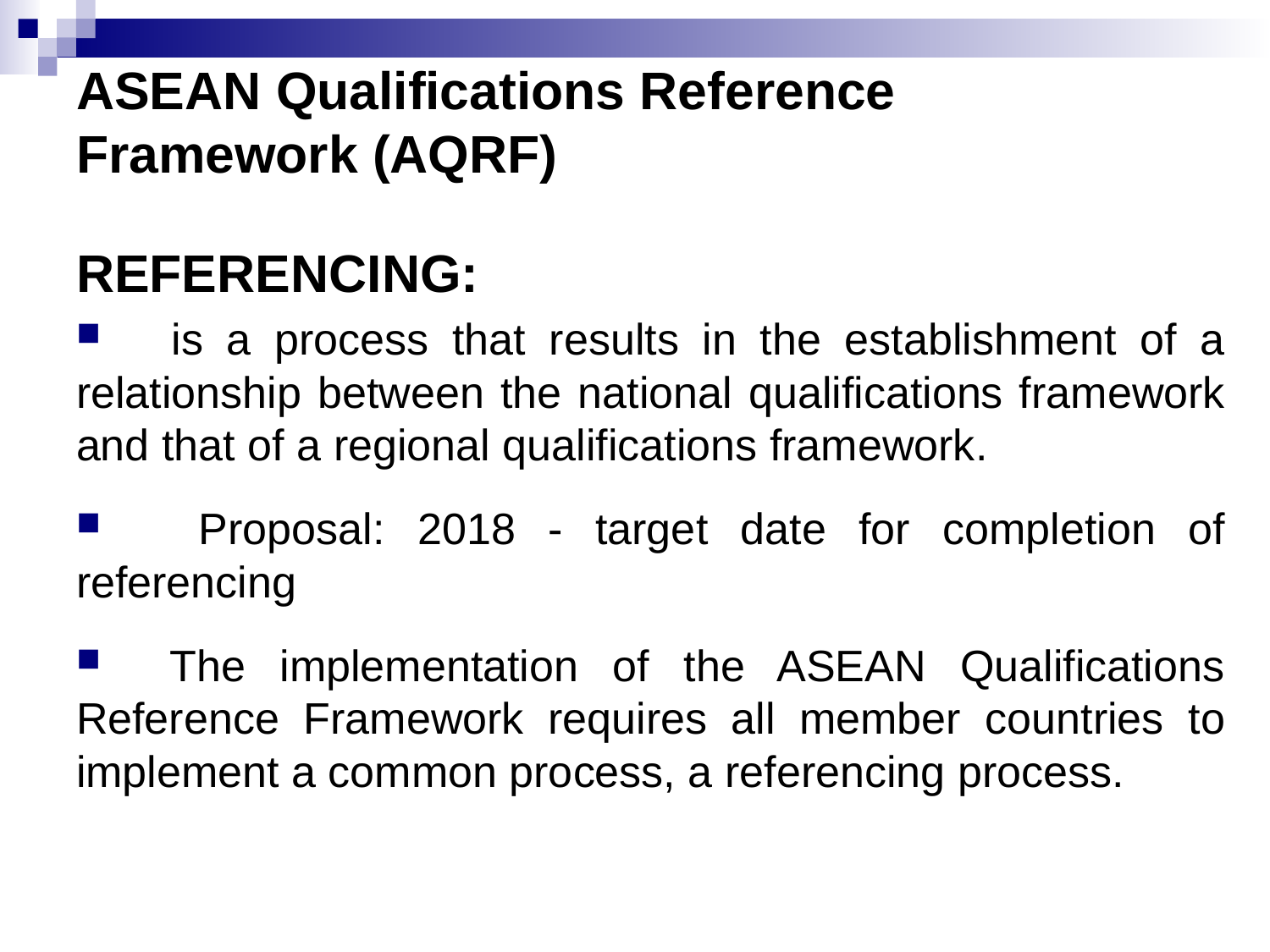

ASEAN Qualifications Reference
Framework (AQRF)
REFERENCING:
   is a process that results in the establishment of a relationship between the national qualifications framework and that of a regional qualifications framework.

   Proposal: 2018 - target date for completion of referencing

  The implementation of the ASEAN Qualifications Reference Framework requires all member countries to implement a common process, a referencing process.